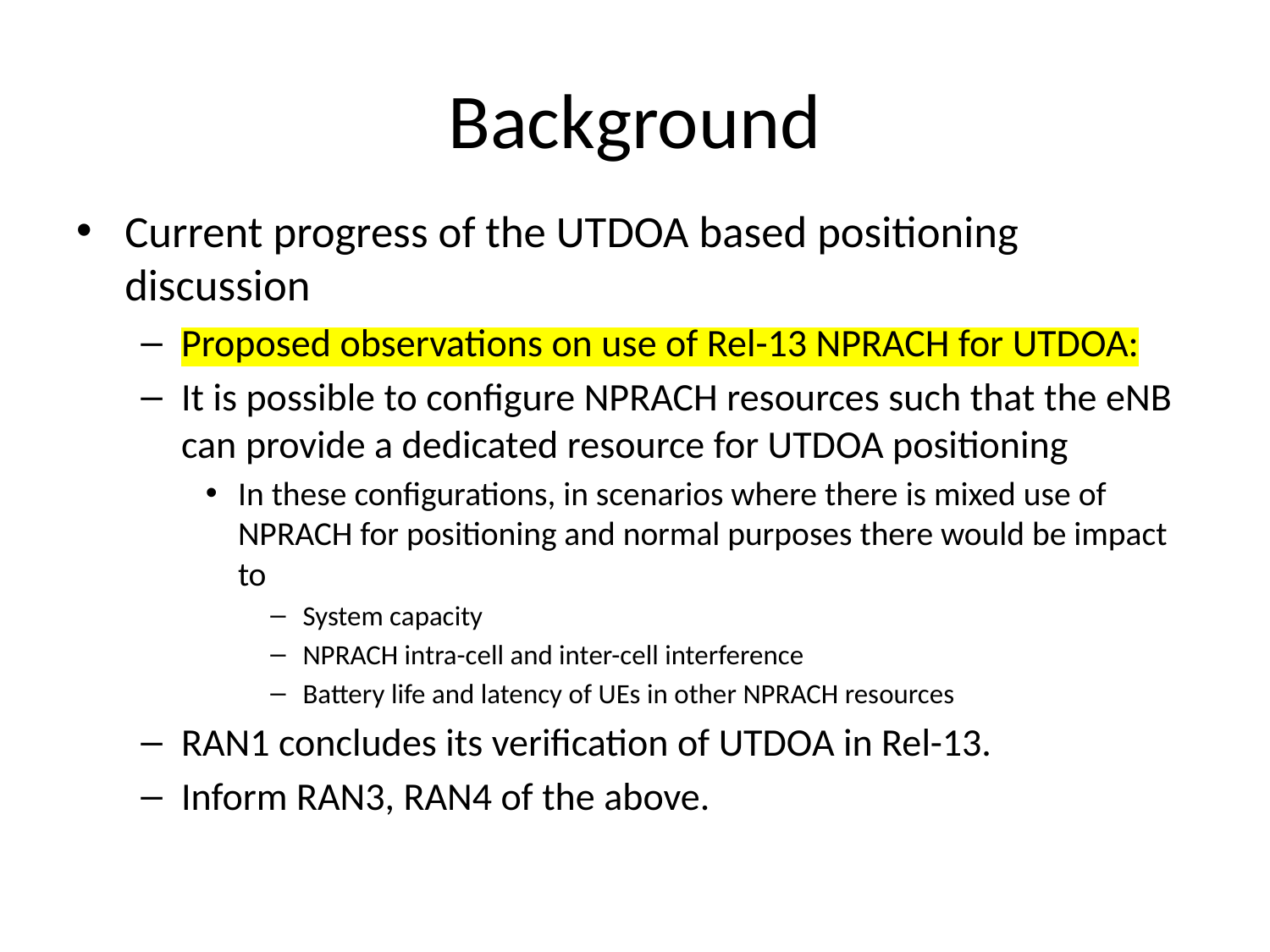

# Background
Current progress of the UTDOA based positioning discussion
Proposed observations on use of Rel-13 NPRACH for UTDOA:
It is possible to configure NPRACH resources such that the eNB can provide a dedicated resource for UTDOA positioning
In these configurations, in scenarios where there is mixed use of NPRACH for positioning and normal purposes there would be impact to
System capacity
NPRACH intra-cell and inter-cell interference
Battery life and latency of UEs in other NPRACH resources
RAN1 concludes its verification of UTDOA in Rel-13.
Inform RAN3, RAN4 of the above.